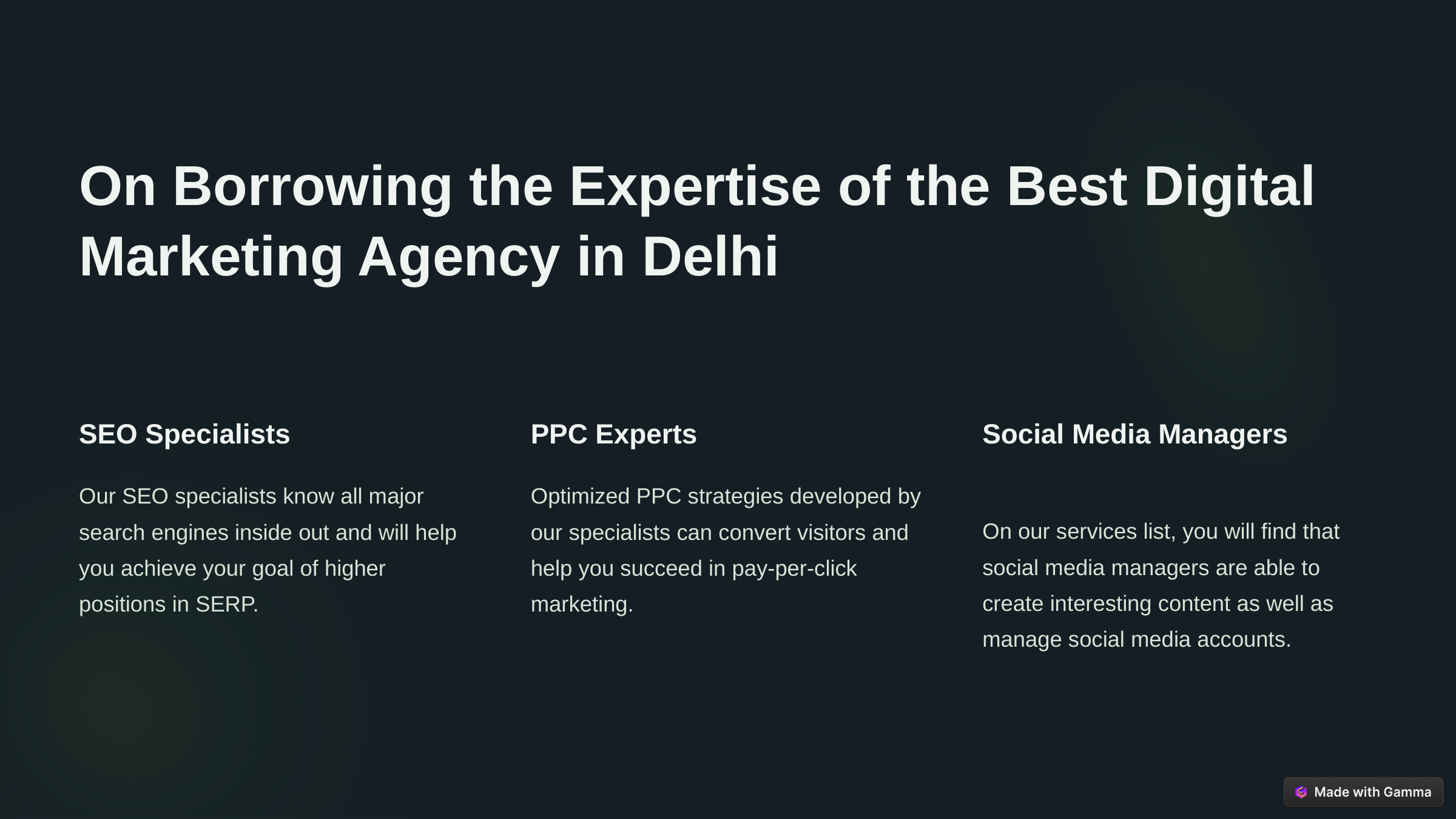

On Borrowing the Expertise of the Best Digital Marketing Agency in Delhi
SEO Specialists
PPC Experts
Social Media Managers
Our SEO specialists know all major search engines inside out and will help you achieve your goal of higher positions in SERP.
Optimized PPC strategies developed by our specialists can convert visitors and help you succeed in pay-per-click marketing.
On our services list, you will find that social media managers are able to create interesting content as well as manage social media accounts.